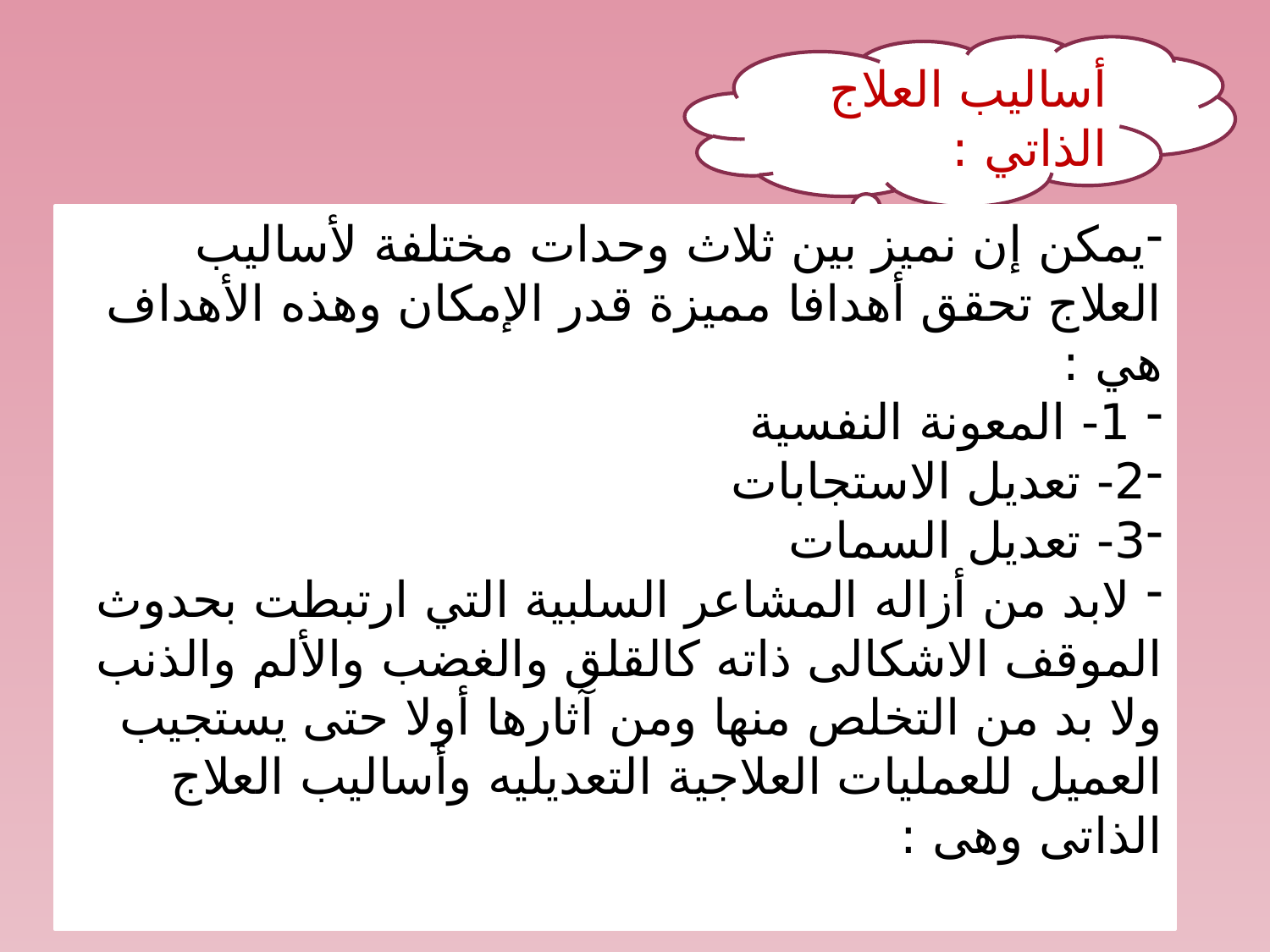

أساليب العلاج الذاتي :
يمكن إن نميز بين ثلاث وحدات مختلفة لأساليب العلاج تحقق أهدافا مميزة قدر الإمكان وهذه الأهداف هي :
 1- المعونة النفسية
2- تعديل الاستجابات
3- تعديل السمات
 لابد من أزاله المشاعر السلبية التي ارتبطت بحدوث الموقف الاشكالى ذاته كالقلق والغضب والألم والذنب ولا بد من التخلص منها ومن آثارها أولا حتى يستجيب العميل للعمليات العلاجية التعديليه وأساليب العلاج الذاتى وهى :